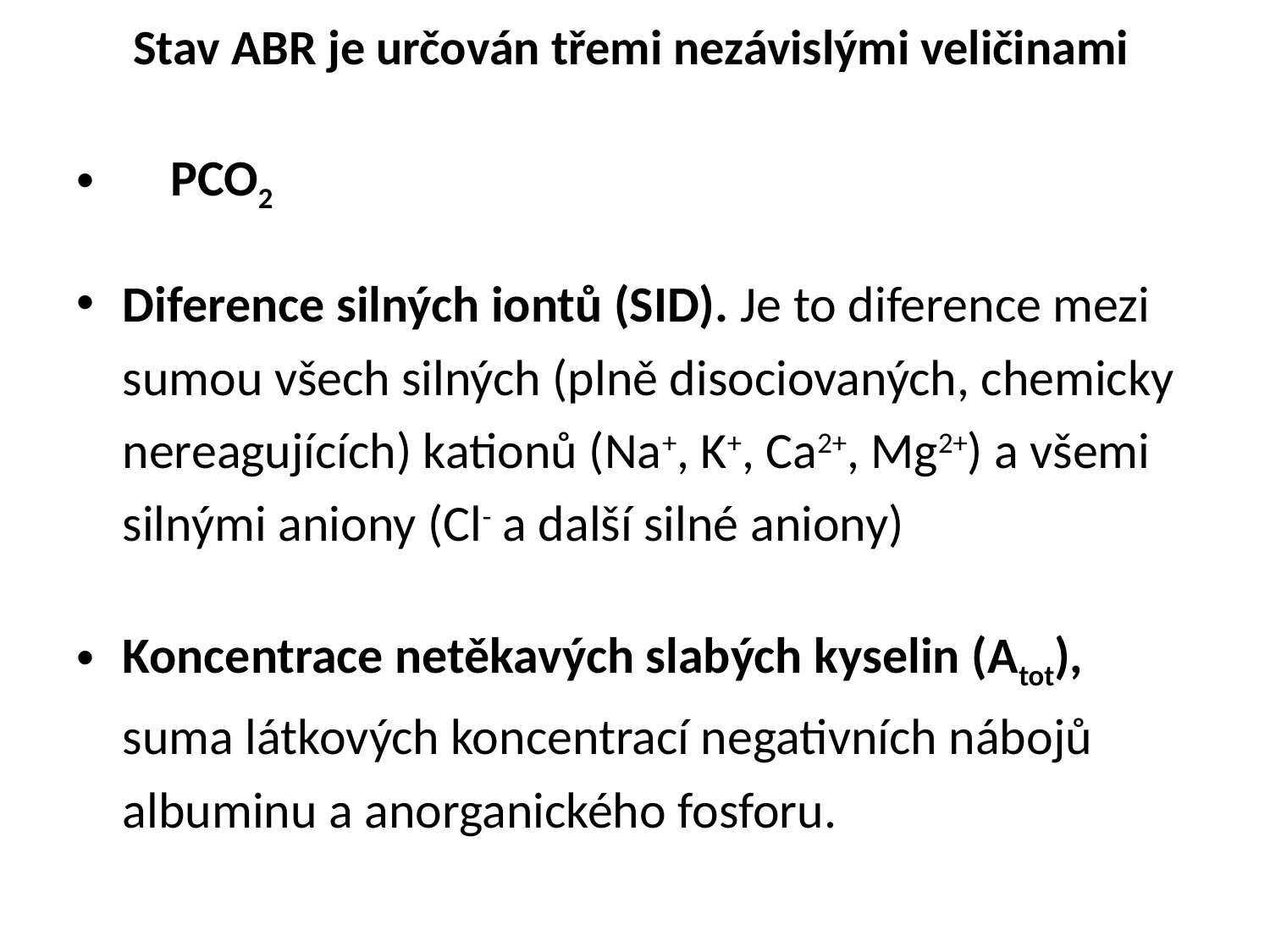

# Stav ABR je určován třemi nezávislými veličinami
	PCO2

Diference silných iontů (SID). Je to diference mezi sumou všech silných (plně disociovaných, chemicky nereagujících) kationů (Na+, K+, Ca2+, Mg2+) a všemi silnými aniony (Cl- a další silné aniony)

Koncentrace netěkavých slabých kyselin (Atot),  suma látkových koncentrací negativních nábojů albuminu a anorganického fosforu.